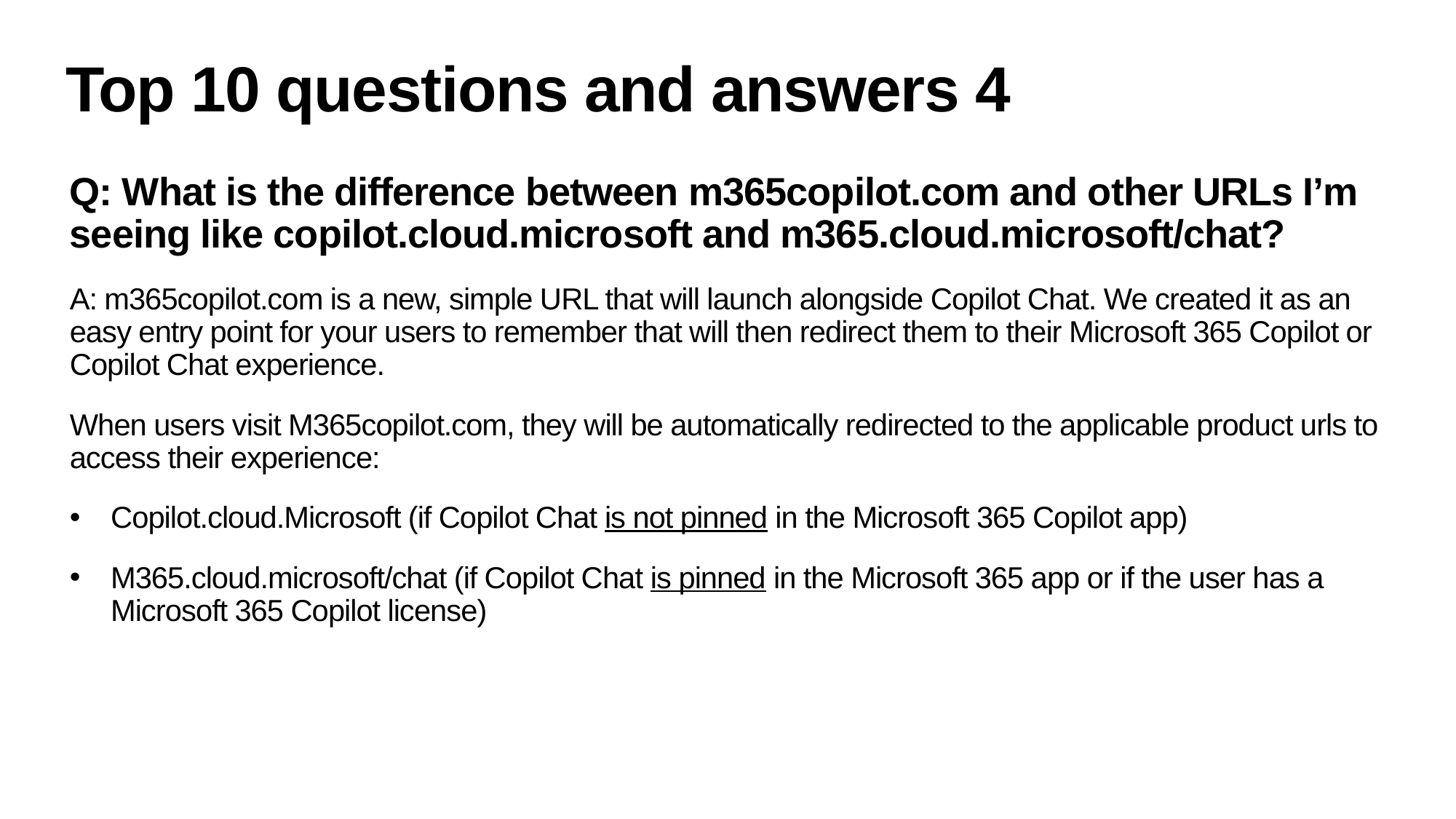

# Top 10 questions and answers 4
Q: What is the difference between m365copilot.com and other URLs I’m seeing like copilot.cloud.microsoft and m365.cloud.microsoft/chat?
A: m365copilot.com is a new, simple URL that will launch alongside Copilot Chat. We created it as an easy entry point for your users to remember that will then redirect them to their Microsoft 365 Copilot or Copilot Chat experience.
When users visit M365copilot.com, they will be automatically redirected to the applicable product urls to access their experience:
Copilot.cloud.Microsoft (if Copilot Chat is not pinned in the Microsoft 365 Copilot app)
M365.cloud.microsoft/chat (if Copilot Chat is pinned in the Microsoft 365 app or if the user has a Microsoft 365 Copilot license)